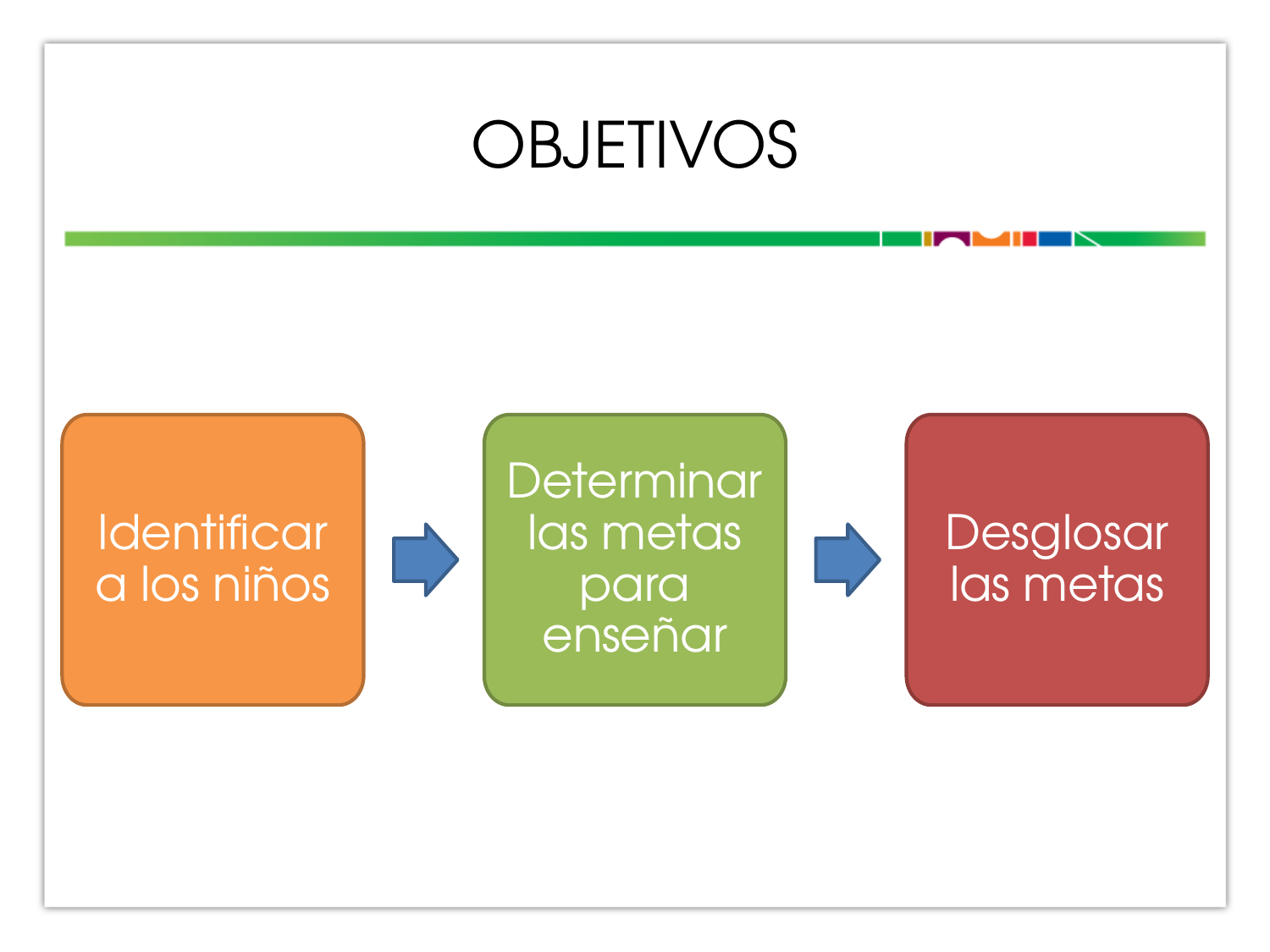

# Objetivos
Identificar a los niños
Determinar las metas para enseñar
Desglosar las metas